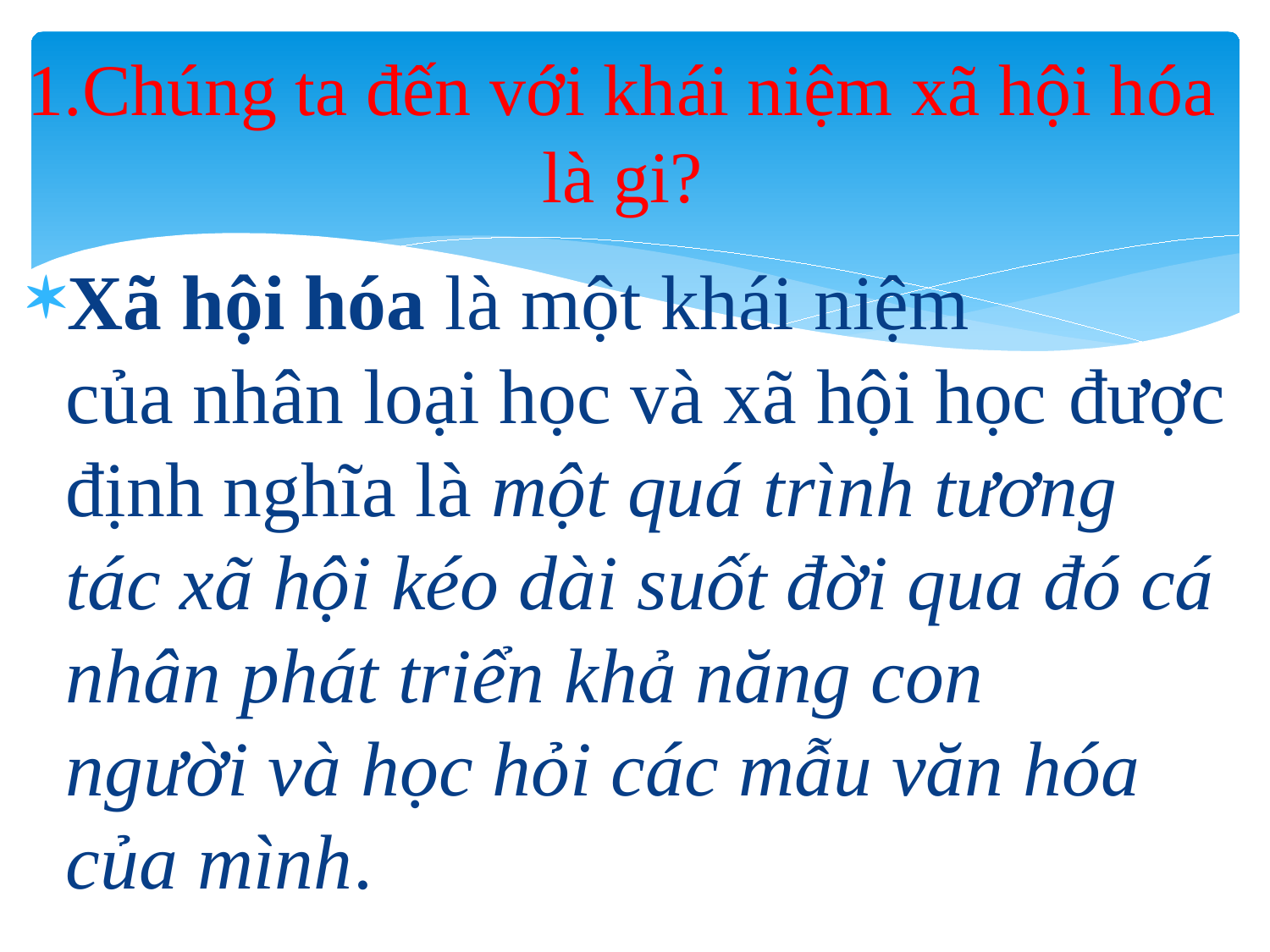

# 1.Chúng ta đến với khái niệm xã hội hóa là gi?
Xã hội hóa là một khái niệm của nhân loại học và xã hội học được định nghĩa là một quá trình tương tác xã hội kéo dài suốt đời qua đó cá nhân phát triển khả năng con người và học hỏi các mẫu văn hóa của mình.